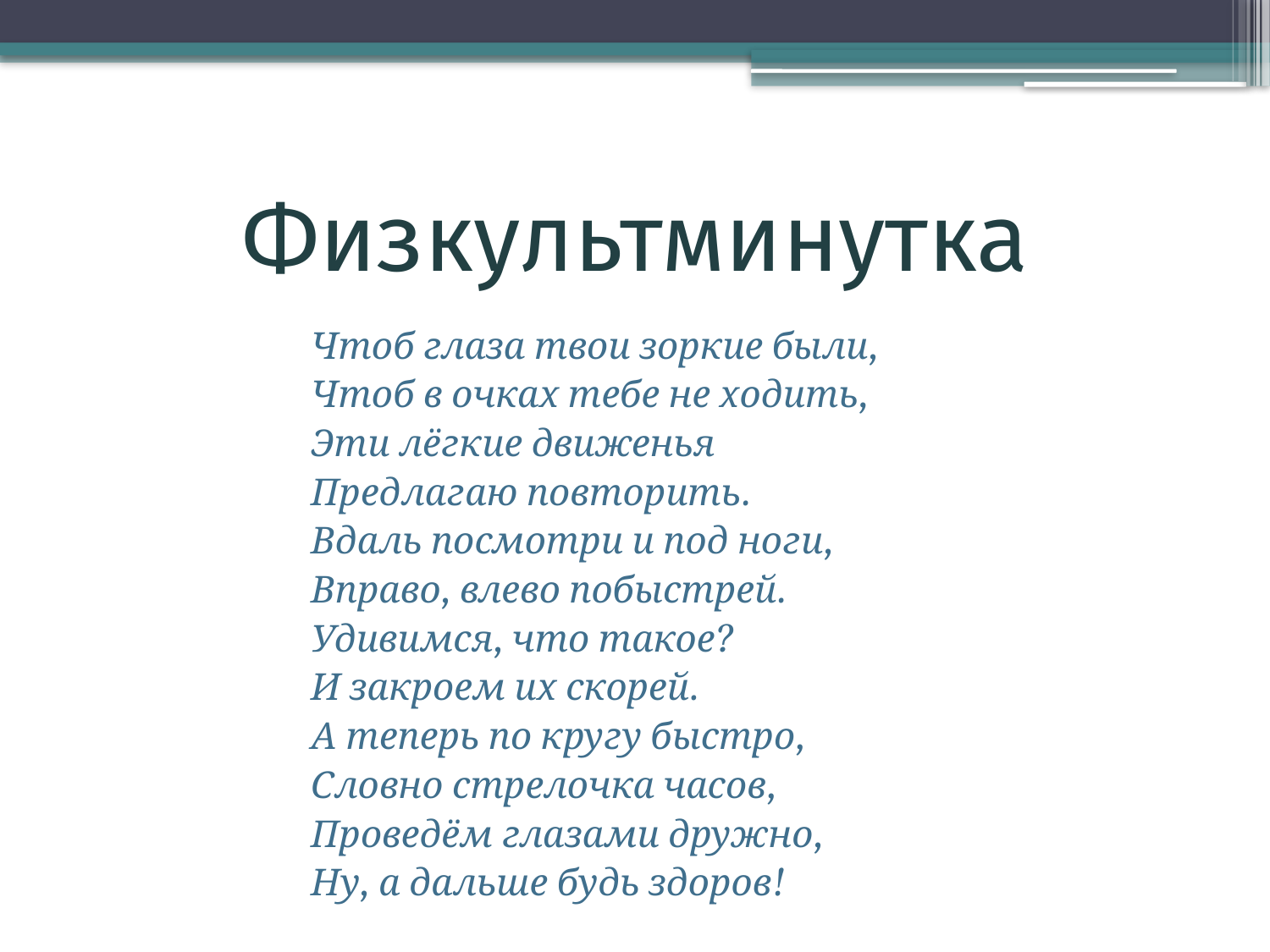

# Физкультминутка
Чтоб глаза твои зоркие были,
Чтоб в очках тебе не ходить,
Эти лёгкие движенья
Предлагаю повторить.
Вдаль посмотри и под ноги,
Вправо, влево побыстрей.
Удивимся, что такое?
И закроем их скорей.
А теперь по кругу быстро,
Словно стрелочка часов,
Проведём глазами дружно,
Ну, а дальше будь здоров!